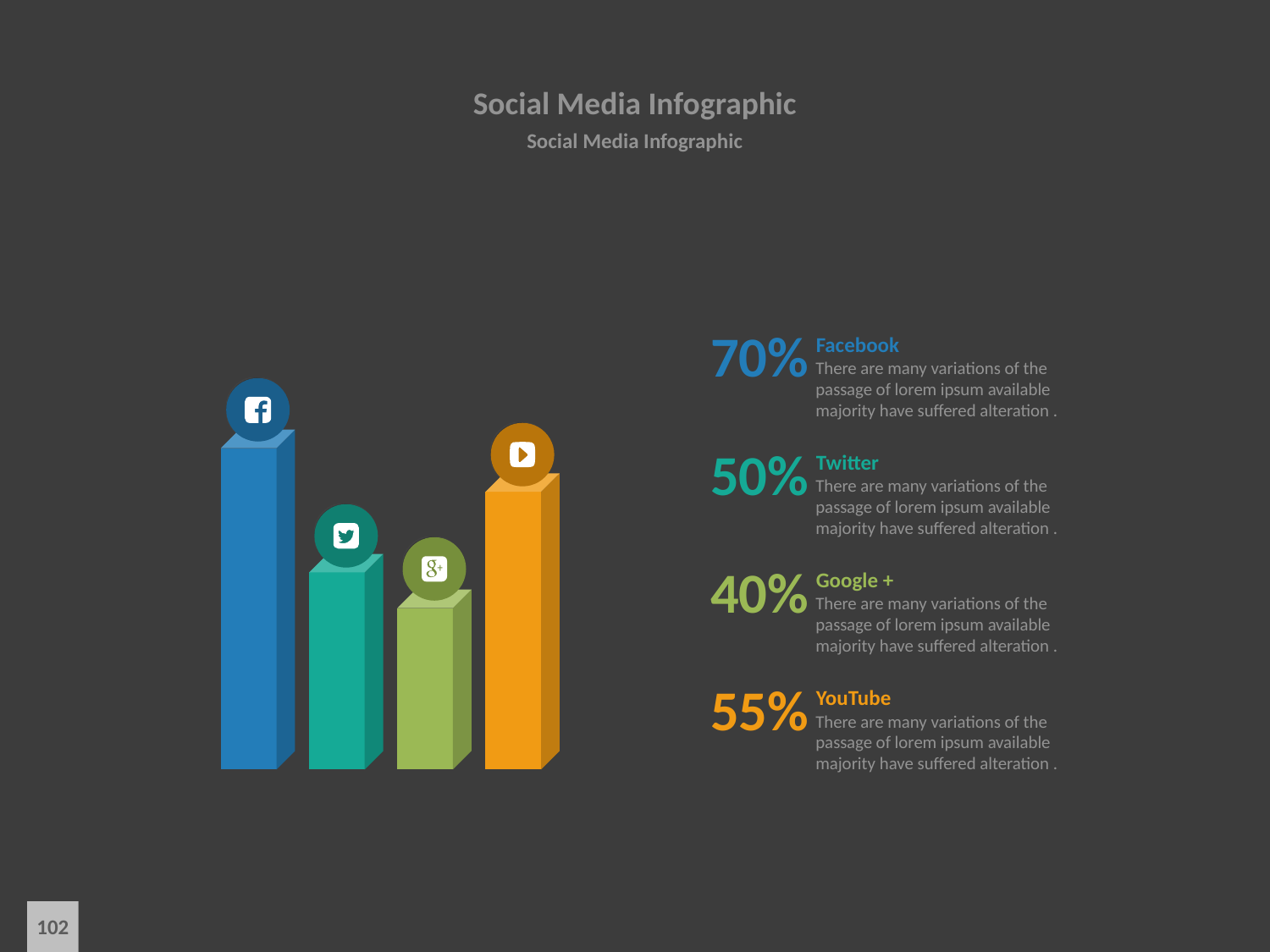

# Social Media Infographic
Social Media Infographic
70%
Facebook
There are many variations of the passage of lorem ipsum available  majority have suffered alteration .

50%
Twitter
There are many variations of the passage of lorem ipsum available  majority have suffered alteration .

40%

Google +
There are many variations of the passage of lorem ipsum available  majority have suffered alteration .

55%
YouTube
There are many variations of the passage of lorem ipsum available  majority have suffered alteration .